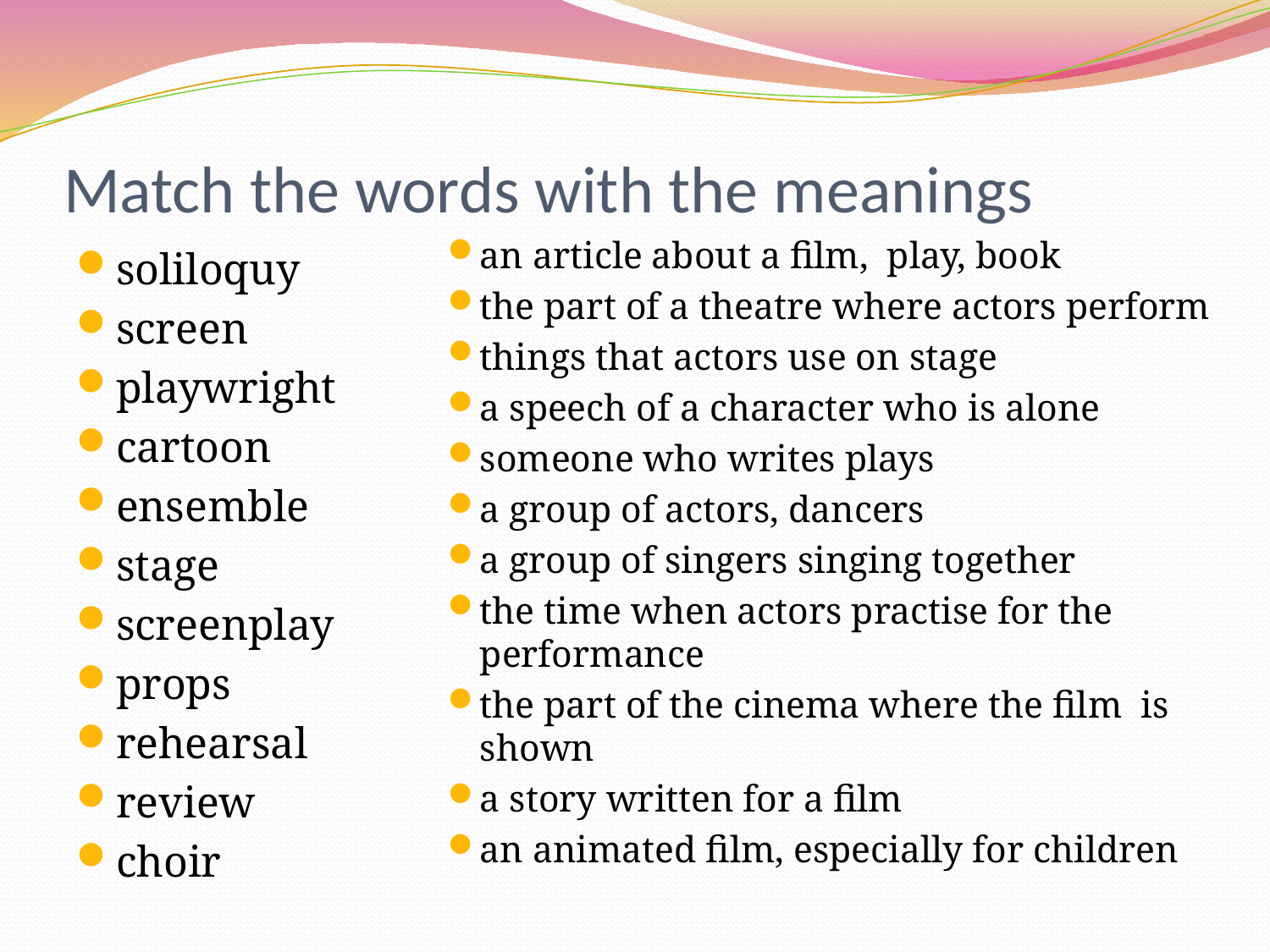

# Match the words with the meanings
an article about a film,  play, book
the part of a theatre where actors perform
things that actors use on stage
a speech of a character who is alone
someone who writes plays
a group of actors, dancers
a group of singers singing together
the time when actors practise for the performance
the part of the cinema where the film  is shown
a story written for a film
an animated film, especially for children
soliloquy
screen
playwright
cartoon
ensemble
stage
screenplay
props
rehearsal
review
choir